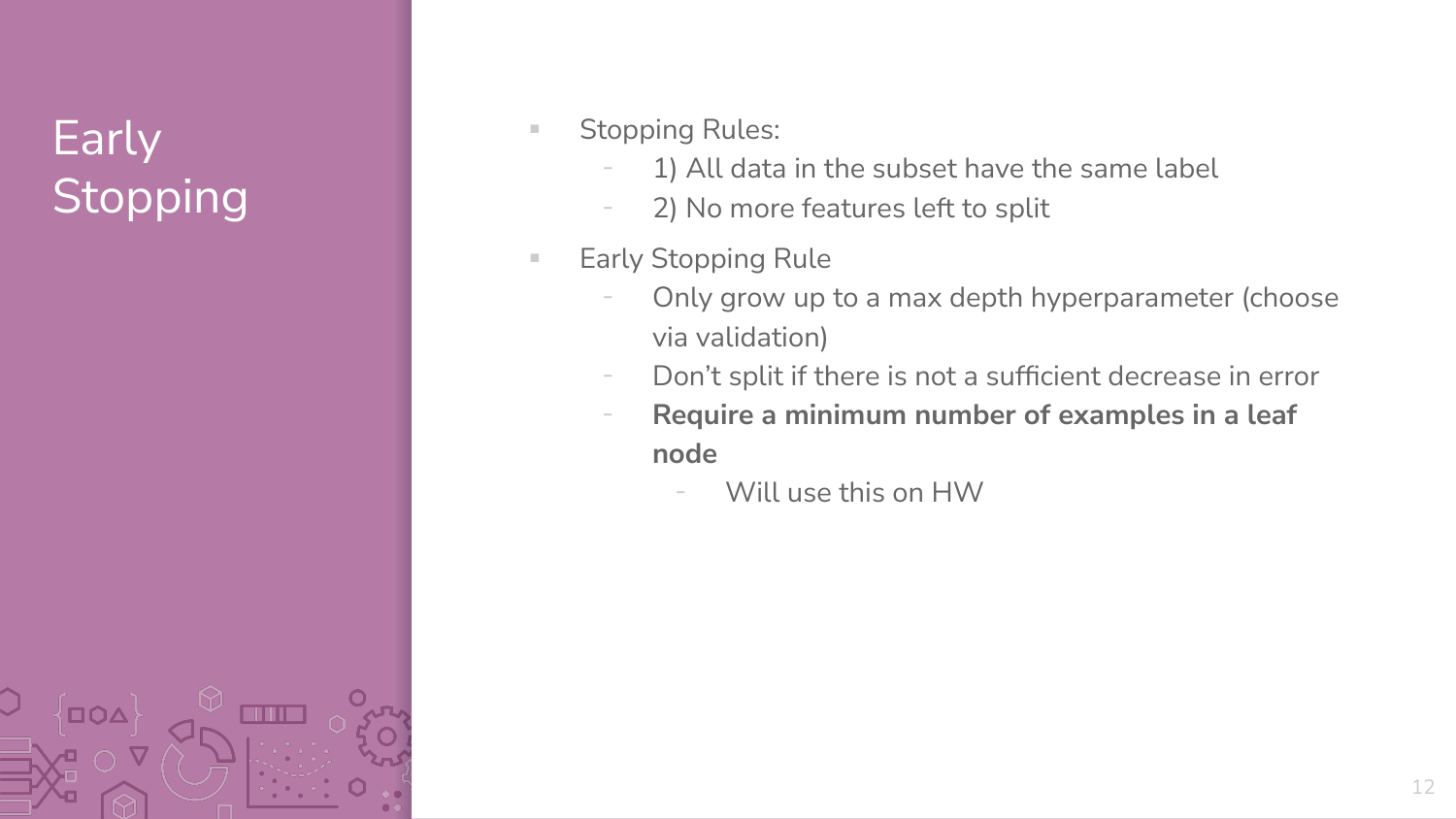

# Early Stopping
Stopping Rules:
1) All data in the subset have the same label
2) No more features left to split
Early Stopping Rule
Only grow up to a max depth hyperparameter (choose via validation)
Don’t split if there is not a sufficient decrease in error
Require a minimum number of examples in a leaf node
Will use this on HW
12